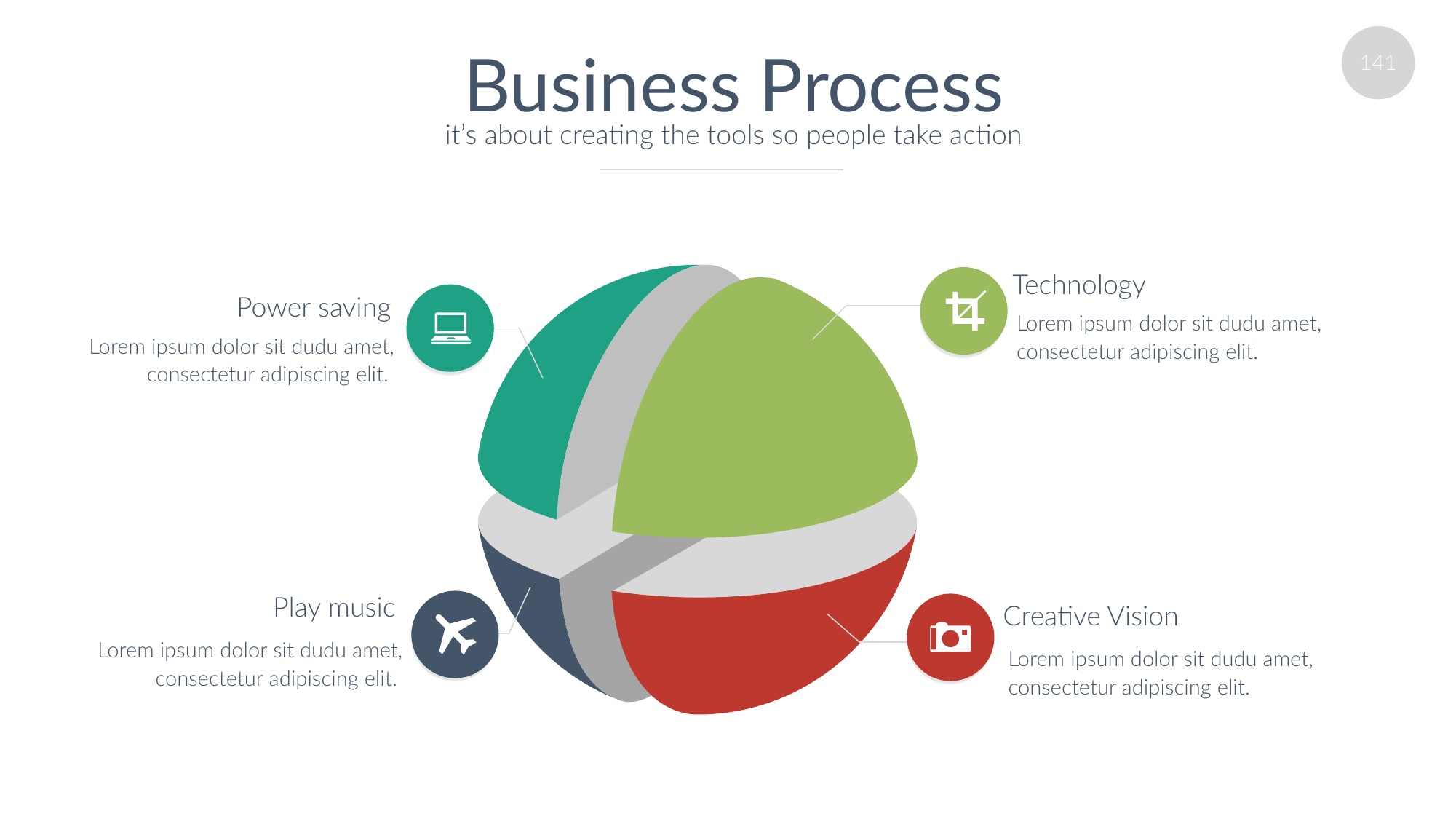

# Business Process
it’s about creating the tools so people take action

Technology

Power saving

Lorem ipsum dolor sit dudu amet, consectetur adipiscing elit.
Lorem ipsum dolor sit dudu amet, consectetur adipiscing elit.
Play music

Creative Vision

Lorem ipsum dolor sit dudu amet, consectetur adipiscing elit.
Lorem ipsum dolor sit dudu amet, consectetur adipiscing elit.